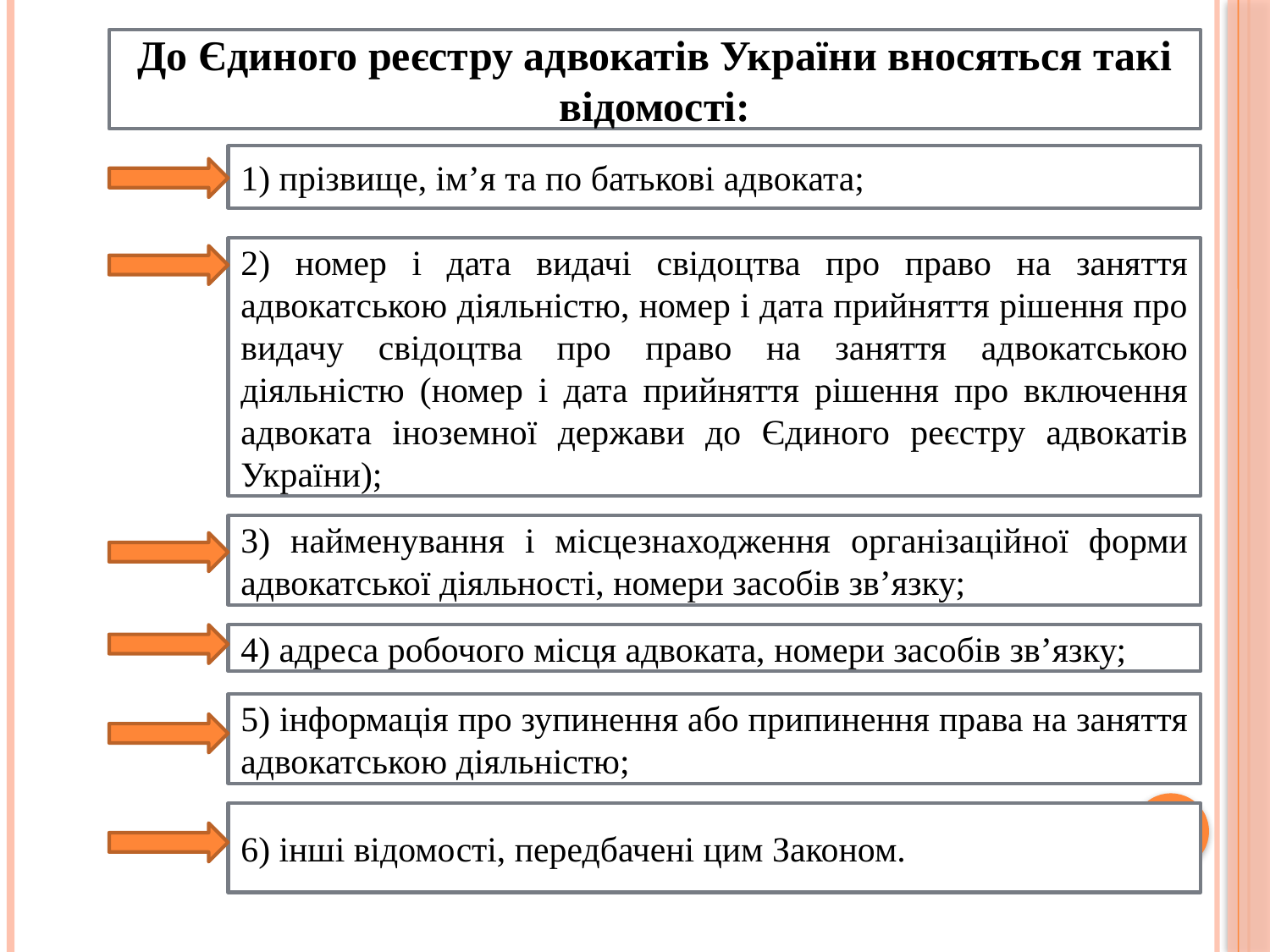

До Єдиного реєстру адвокатів України вносяться такі відомості:
1) прізвище, ім’я та по батькові адвоката;

2) номер і дата видачі свідоцтва про право на заняття адвокатською діяльністю, номер і дата прийняття рішення про видачу свідоцтва про право на заняття адвокатською діяльністю (номер і дата прийняття рішення про включення адвоката іноземної держави до Єдиного реєстру адвокатів України);

3) найменування і місцезнаходження організаційної форми адвокатської діяльності, номери засобів зв’язку;

4) адреса робочого місця адвоката, номери засобів зв’язку;
5) інформація про зупинення або припинення права на заняття адвокатською діяльністю;

6) інші відомості, передбачені цим Законом.